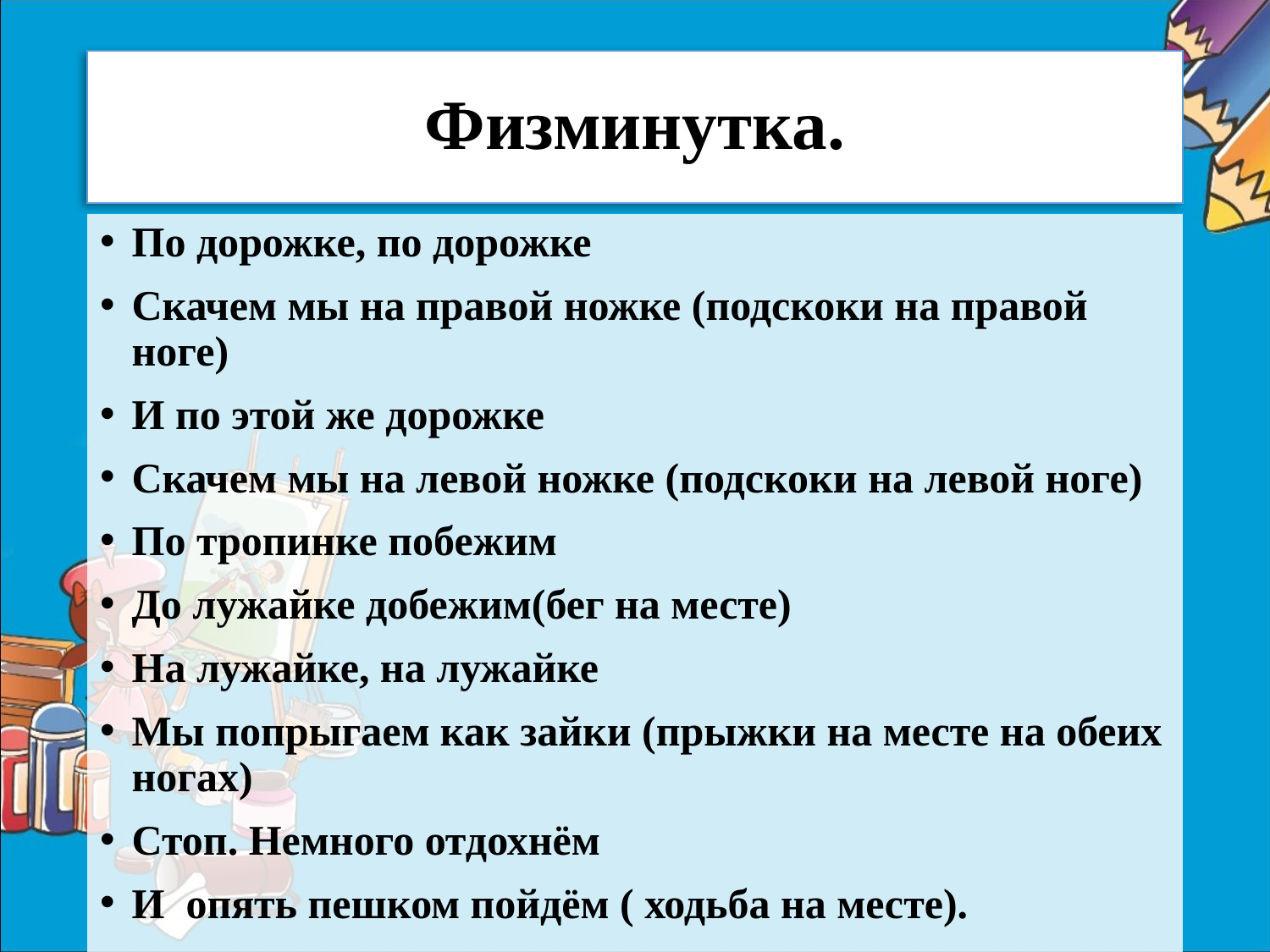

# Физминутка.
По дорожке, по дорожке
Скачем мы на правой ножке (подскоки на правой ноге)
И по этой же дорожке
Скачем мы на левой ножке (подскоки на левой ноге)
По тропинке побежим
До лужайке добежим(бег на месте)
На лужайке, на лужайке
Мы попрыгаем как зайки (прыжки на месте на обеих ногах)
Стоп. Немного отдохнём
И  опять пешком пойдём ( ходьба на месте).